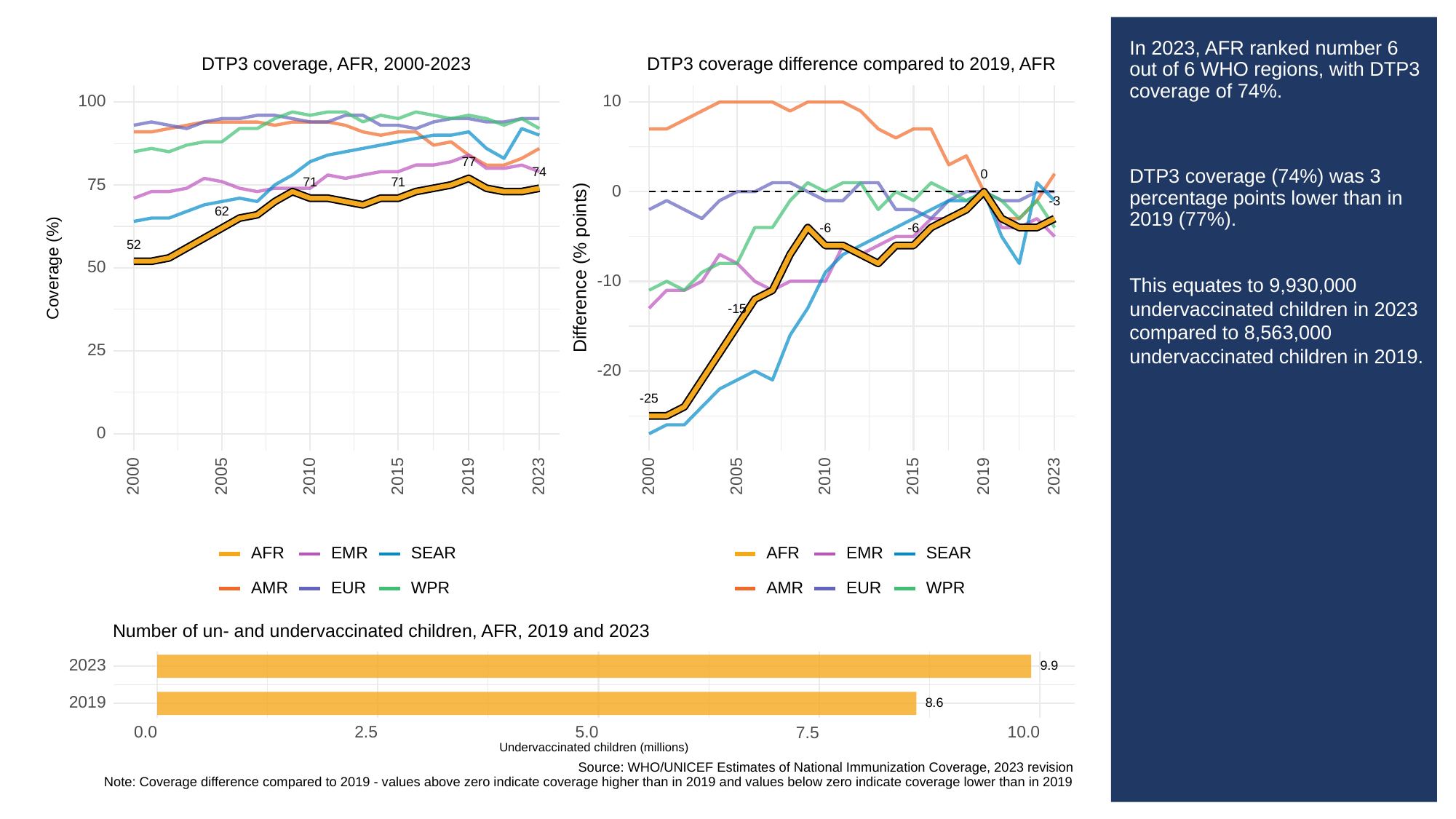

# In 2023, AFR ranked number 6 out of 6 WHO regions, with DTP3 coverage of 74%.

DTP3 coverage (74%) was 3 percentage points lower than in 2019 (77%).

This equates to 9,930,000 undervaccinated children in 2023 compared to 8,563,000 undervaccinated children in 2019.

DTP3 coverage difference compared to 2019, AFR
DTP3 coverage, AFR, 2000-2023

100
10

77
74
0
71
71

75

0

-3
62
-6
-6

52
Difference (% points)
Coverage (%)
50

-10

-15

25

-20

-25

0

2023
2023
2000
2005
2010
2015
2019
2000
2005
2010
2015
2019
SEAR
SEAR
AFR
EMR
AFR
EMR

EUR
EUR
AMR
WPR
AMR
WPR

Number of un- and undervaccinated children, AFR, 2019 and 2023

2023
9.9

2019
8.6

0.0
2.5
5.0
10.0
7.5
Undervaccinated children (millions)
Source: WHO/UNICEF Estimates of National Immunization Coverage, 2023 revision
Note: Coverage difference compared to 2019 - values above zero indicate coverage higher than in 2019 and values below zero indicate coverage lower than in 2019